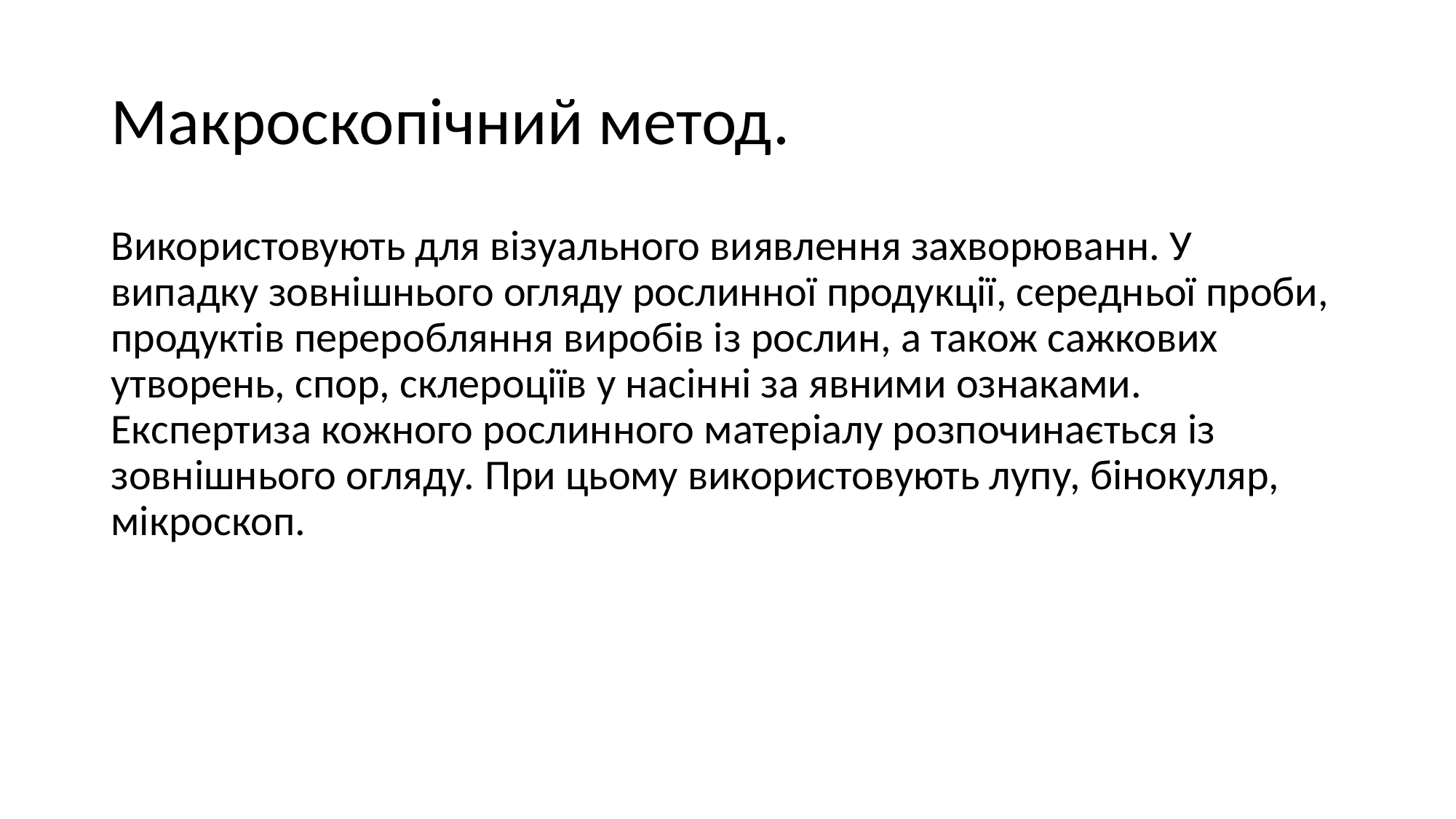

# Макроскопічний метод.
Використовують для візуального виявлення захворюванн. У випадку зовнішнього огляду рослинної продукції, середньої проби, продуктів переробляння виробів із рослин, а також сажкових утворень, спор, склероціїв у насінні за явними ознаками. Експертиза кожного рослинного матеріалу розпочинається із зовнішнього огляду. При цьому використовують лупу, бінокуляр, мікроскоп.